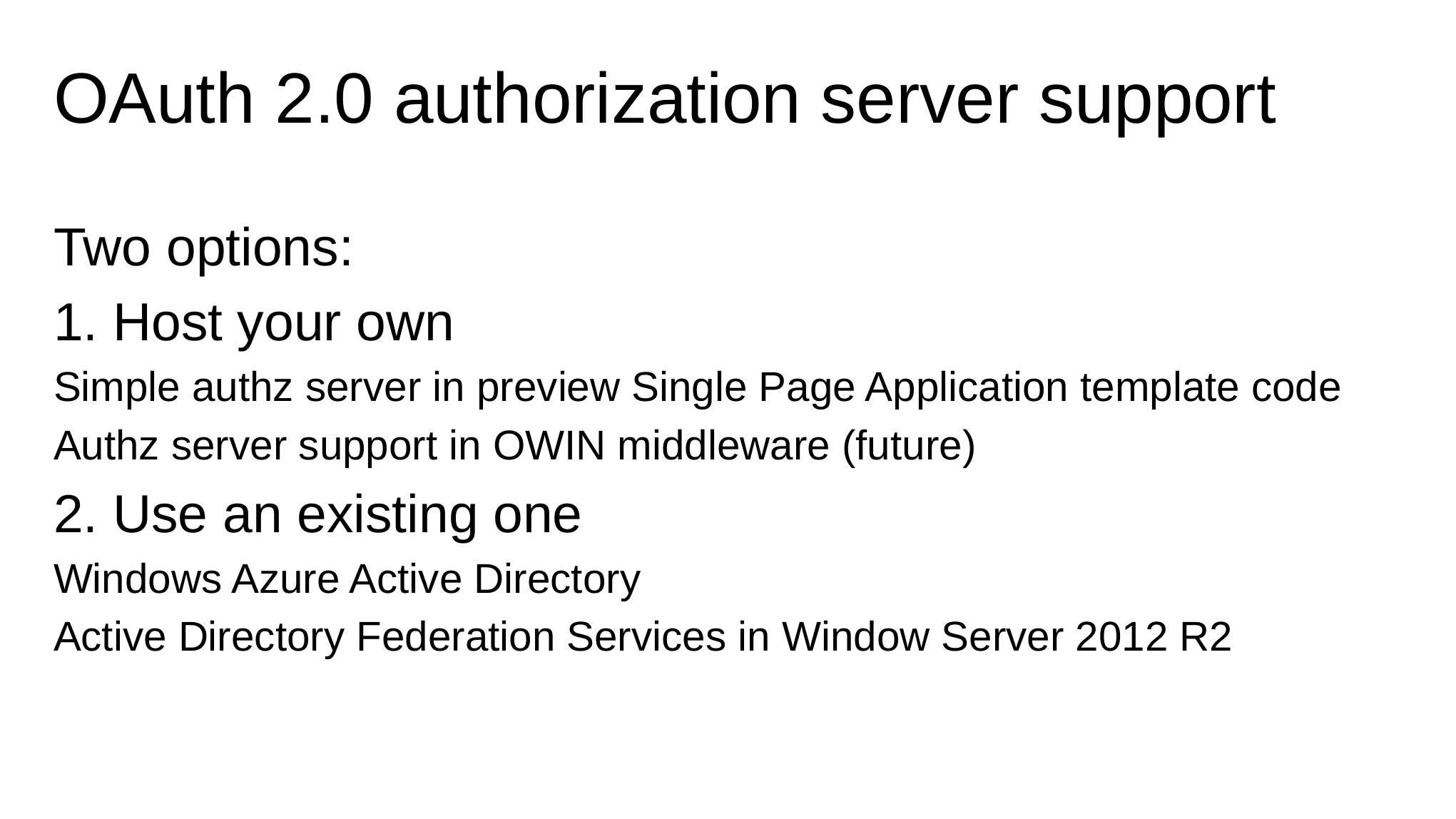

# OAuth 2.0 authorization server support
Two options:
1. Host your own
Simple authz server in preview Single Page Application template code
Authz server support in OWIN middleware (future)
2. Use an existing one
Windows Azure Active Directory
Active Directory Federation Services in Window Server 2012 R2